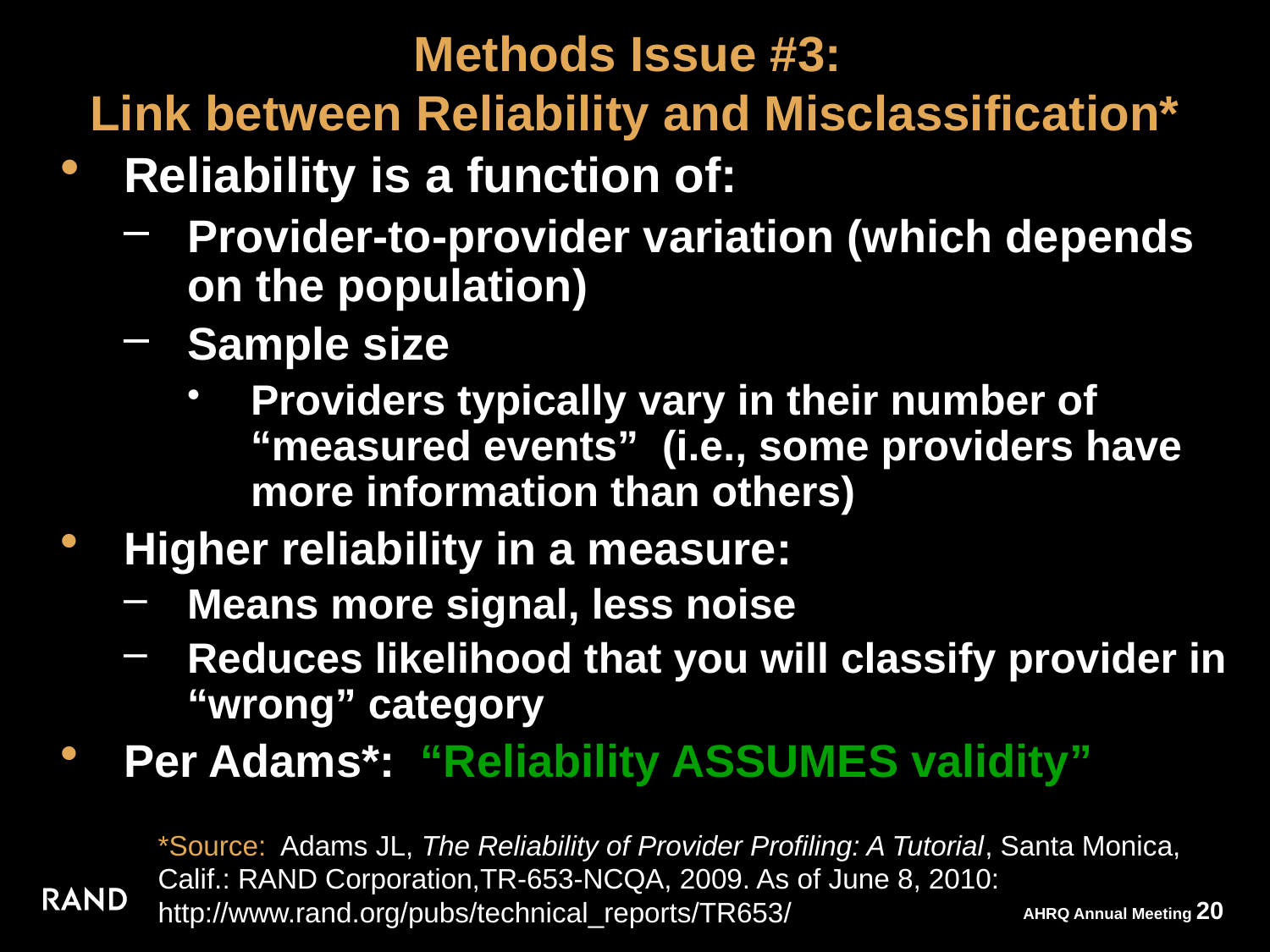

# Methods Issue #3: Link between Reliability and Misclassification*
Reliability is a function of:
Provider-to-provider variation (which depends on the population)
Sample size
Providers typically vary in their number of “measured events”  (i.e., some providers have more information than others)
Higher reliability in a measure:
Means more signal, less noise
Reduces likelihood that you will classify provider in “wrong” category
Per Adams*:  “Reliability ASSUMES validity”

*Source:  Adams JL, The Reliability of Provider Profiling: A Tutorial, Santa Monica, Calif.: RAND Corporation,TR-653-NCQA, 2009. As of June 8, 2010: http://www.rand.org/pubs/technical_reports/TR653/